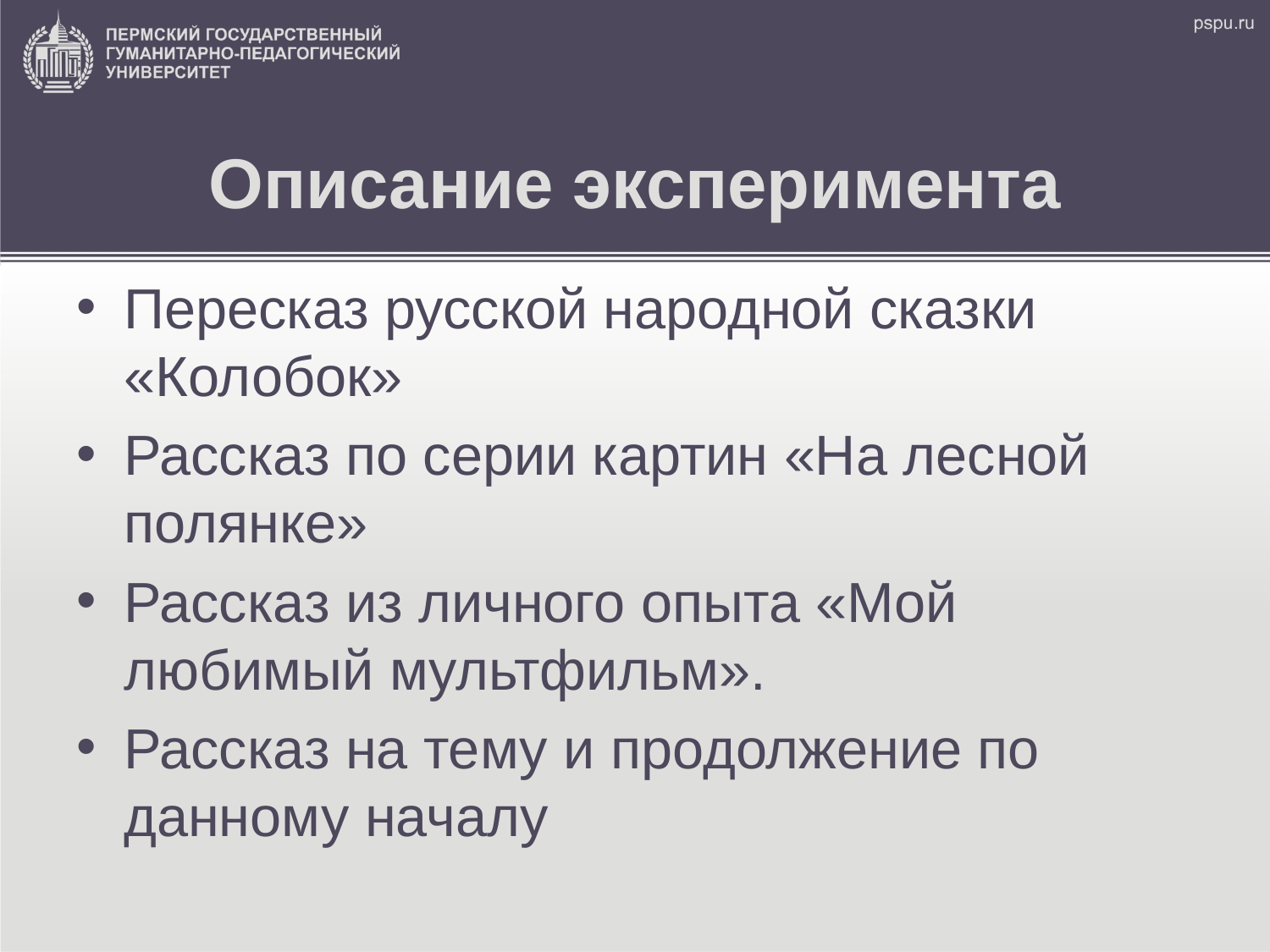

# Описание эксперимента
Пересказ русской народной сказки «Колобок»
Рассказ по серии картин «На лесной полянке»
Рассказ из личного опыта «Мой любимый мультфильм».
Рассказ на тему и продолжение по данному началу